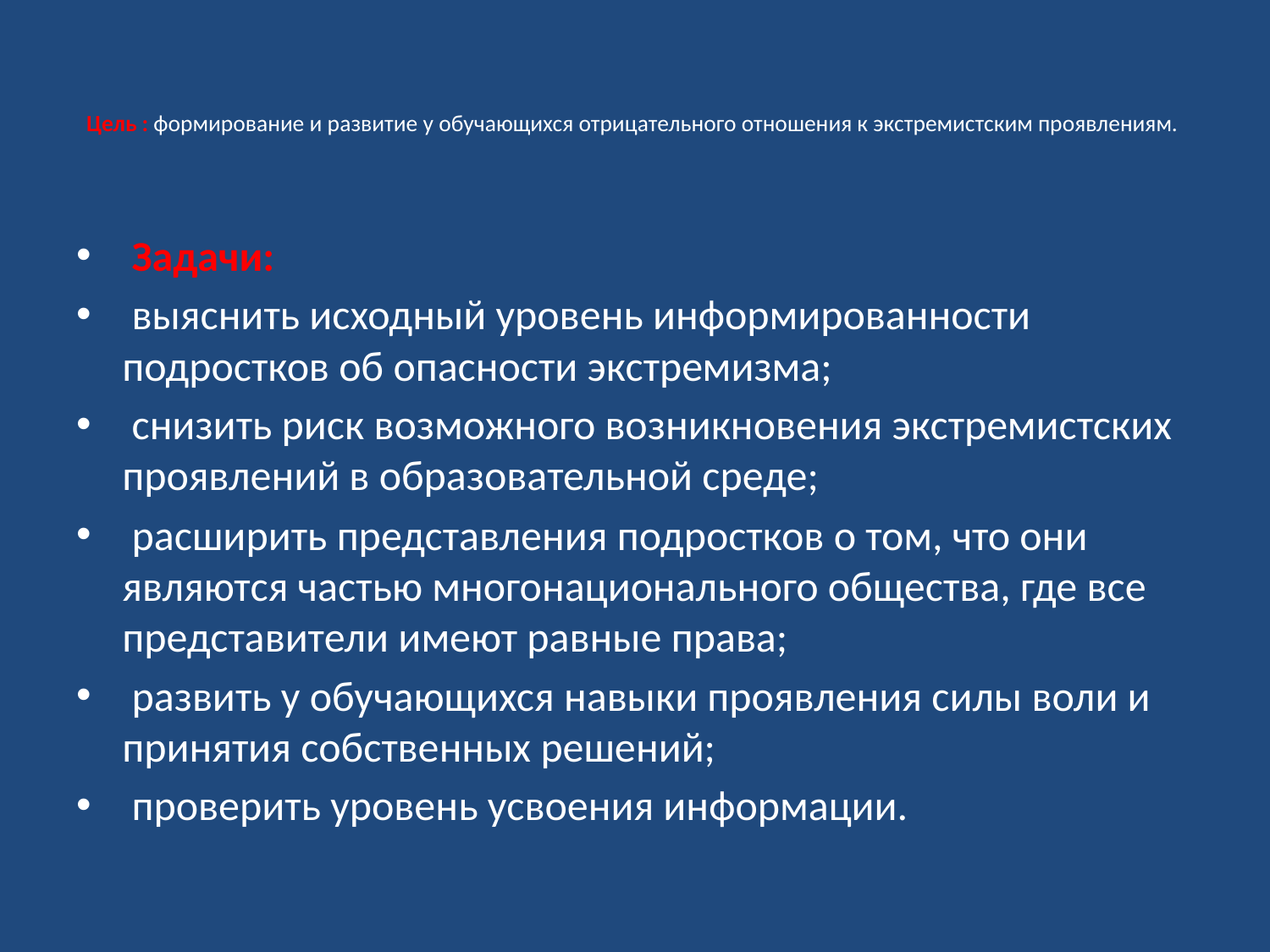

# Цель : формирование и развитие у обучающихся отрицательного отношения к экстремистским проявлениям.
 Задачи:
 выяснить исходный уровень информированности подростков об опасности экстремизма;
 снизить риск возможного возникновения экстремистских проявлений в образовательной среде;
 расширить представления подростков о том, что они являются частью многонационального общества, где все представители имеют равные права;
 развить у обучающихся навыки проявления силы воли и принятия собственных решений;
 проверить уровень усвоения информации.